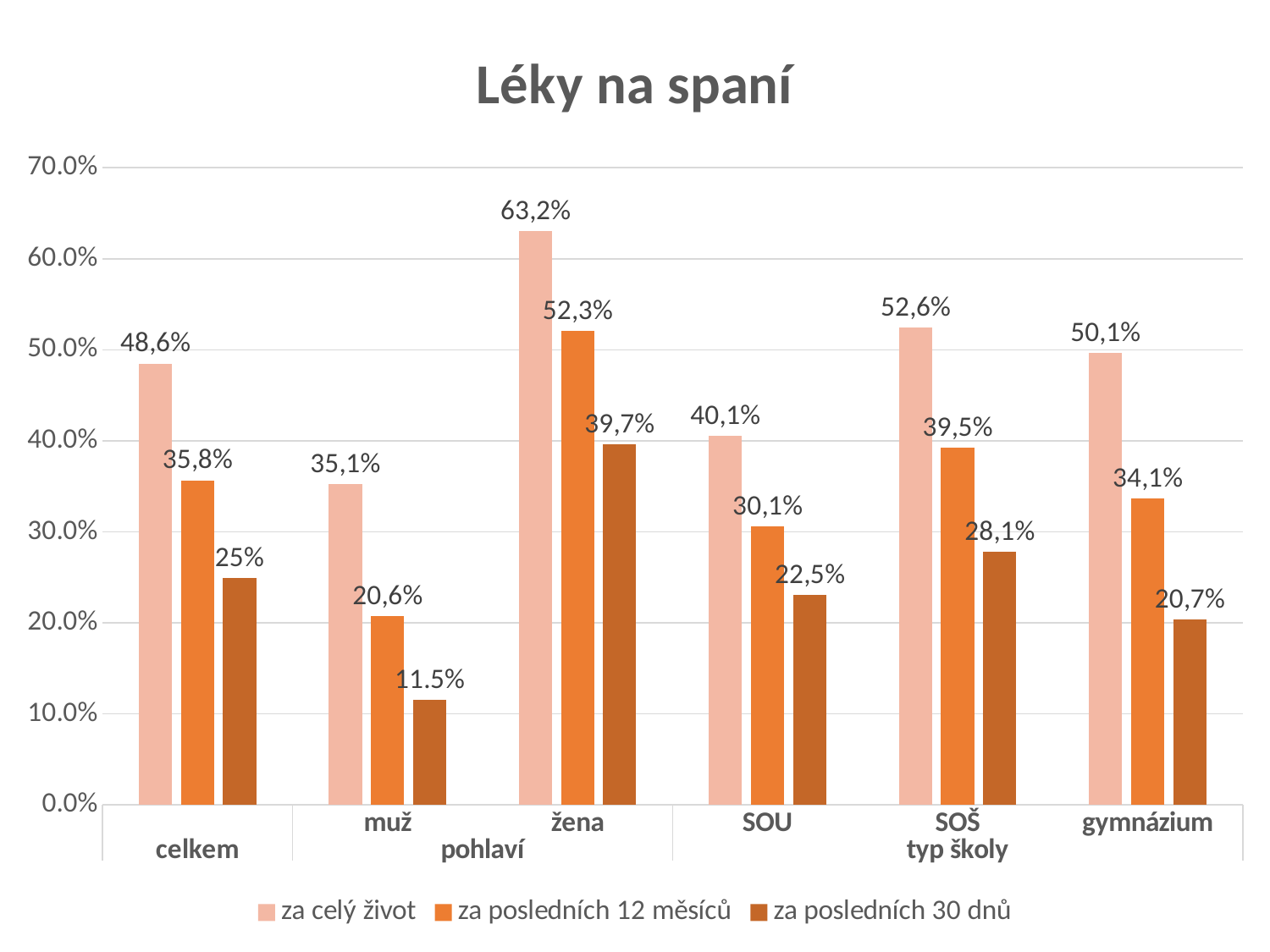

### Chart: Léky na spaní

| Category | za celý život | za posledních 12 měsíců | za posledních 30 dnů |
|---|---|---|---|
|  | 0.48488324551250994 | 0.35652306230292696 | 0.24910478216825163 |
| muž | 0.35225547972610055 | 0.20707437532275338 | 0.11537396067491461 |
| žena | 0.6304514005297946 | 0.5205533428740006 | 0.39588361719048537 |
| SOU | 0.4054702180856866 | 0.3058577684216145 | 0.23047622079195915 |
| SOŠ | 0.5244665525637892 | 0.392681386134179 | 0.2777579209174908 |
| gymnázium | 0.496570820779676 | 0.33633779862315855 | 0.20341643091404524 |